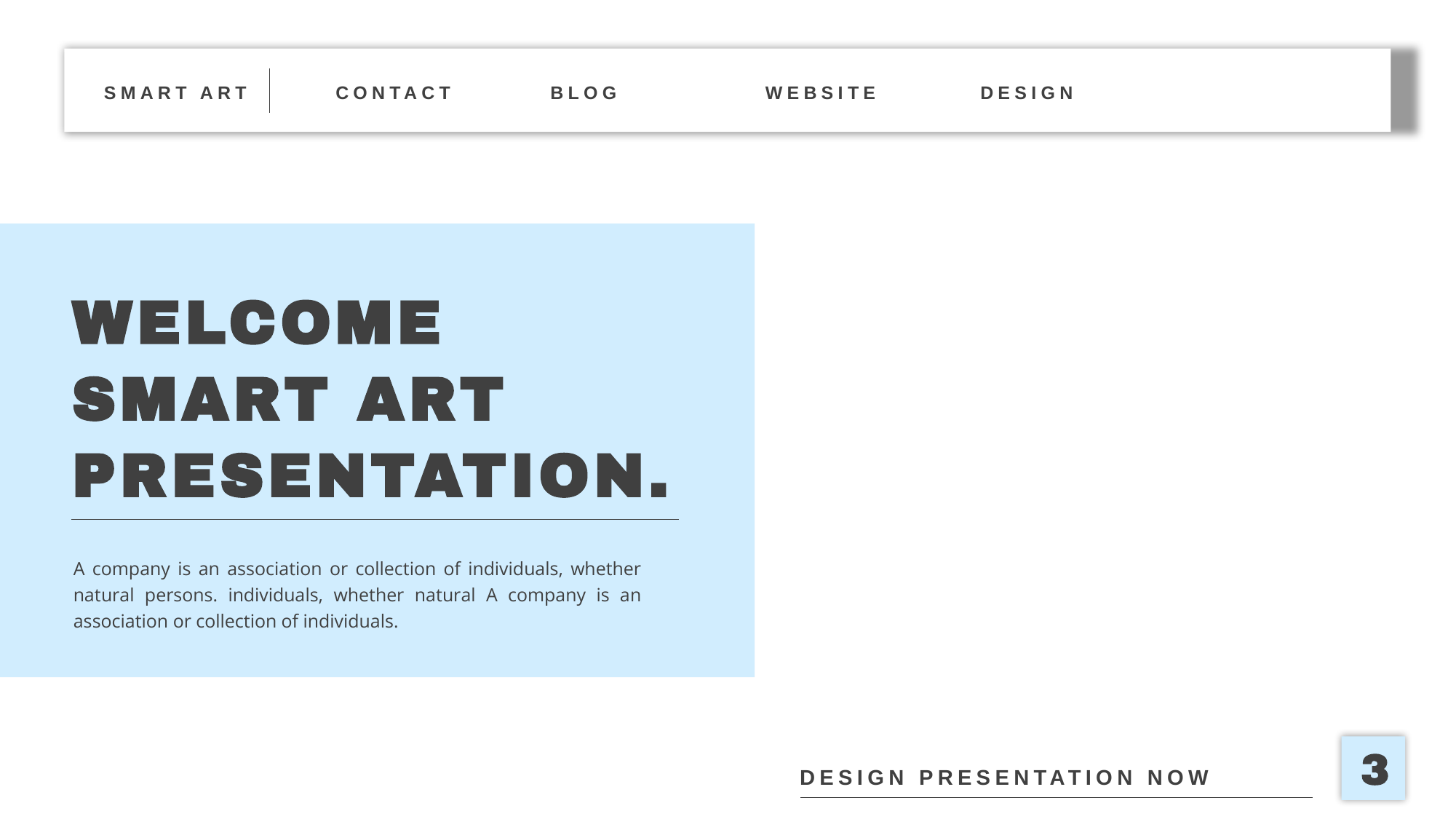

SMART ART
CONTACT
BLOG
WEBSITE
DESIGN
PRESENTATION.
WELCOME
SMART ART

A company is an association or collection of individuals, whether natural persons. individuals, whether natural A company is an association or collection of individuals.

3
DESIGN PRESENTATION NOW